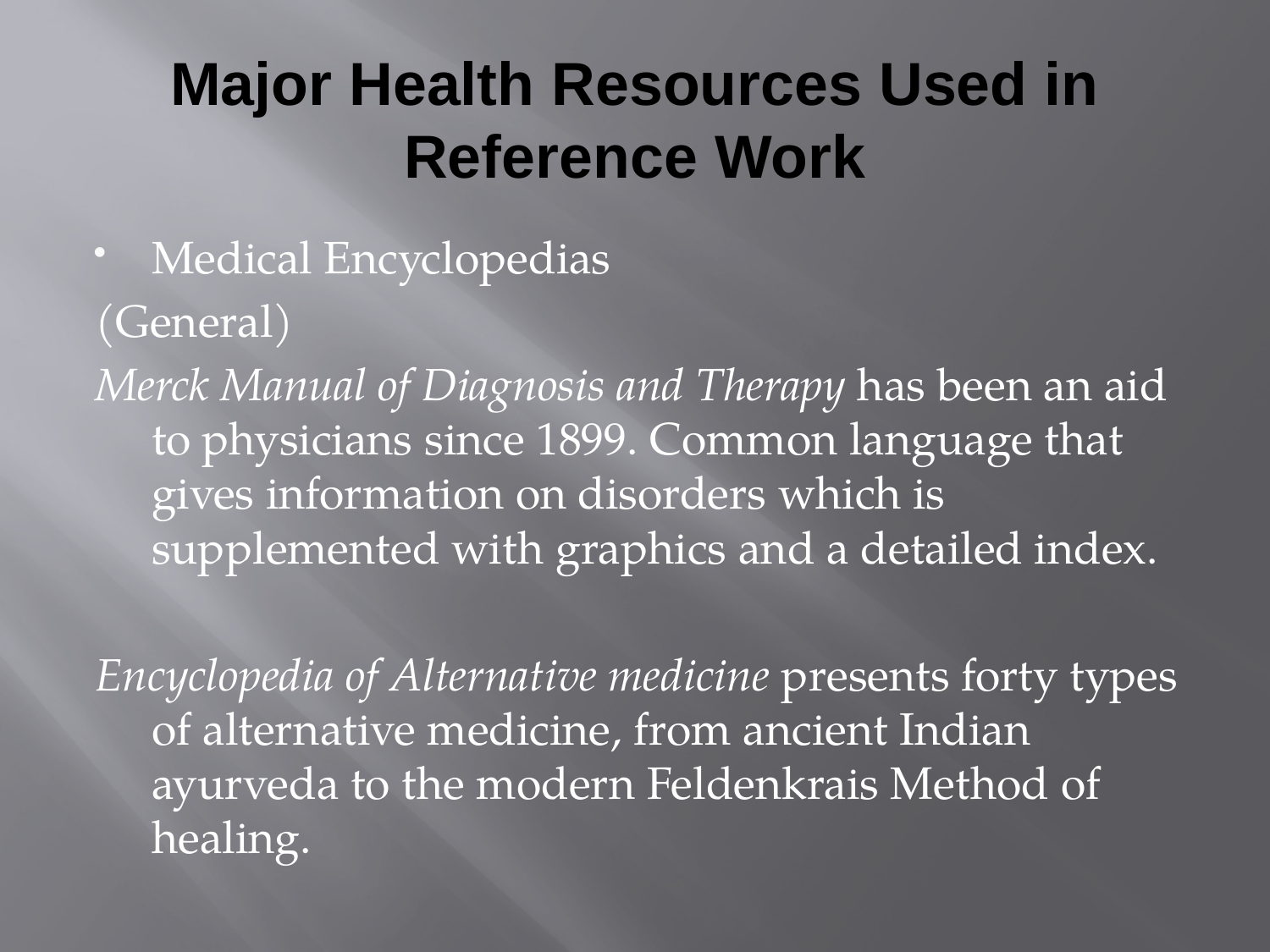

# Major Health Resources Used in Reference Work
Medical Encyclopedias
(General)
Merck Manual of Diagnosis and Therapy has been an aid to physicians since 1899. Common language that gives information on disorders which is supplemented with graphics and a detailed index.

Encyclopedia of Alternative medicine presents forty types of alternative medicine, from ancient Indian ayurveda to the modern Feldenkrais Method of healing.